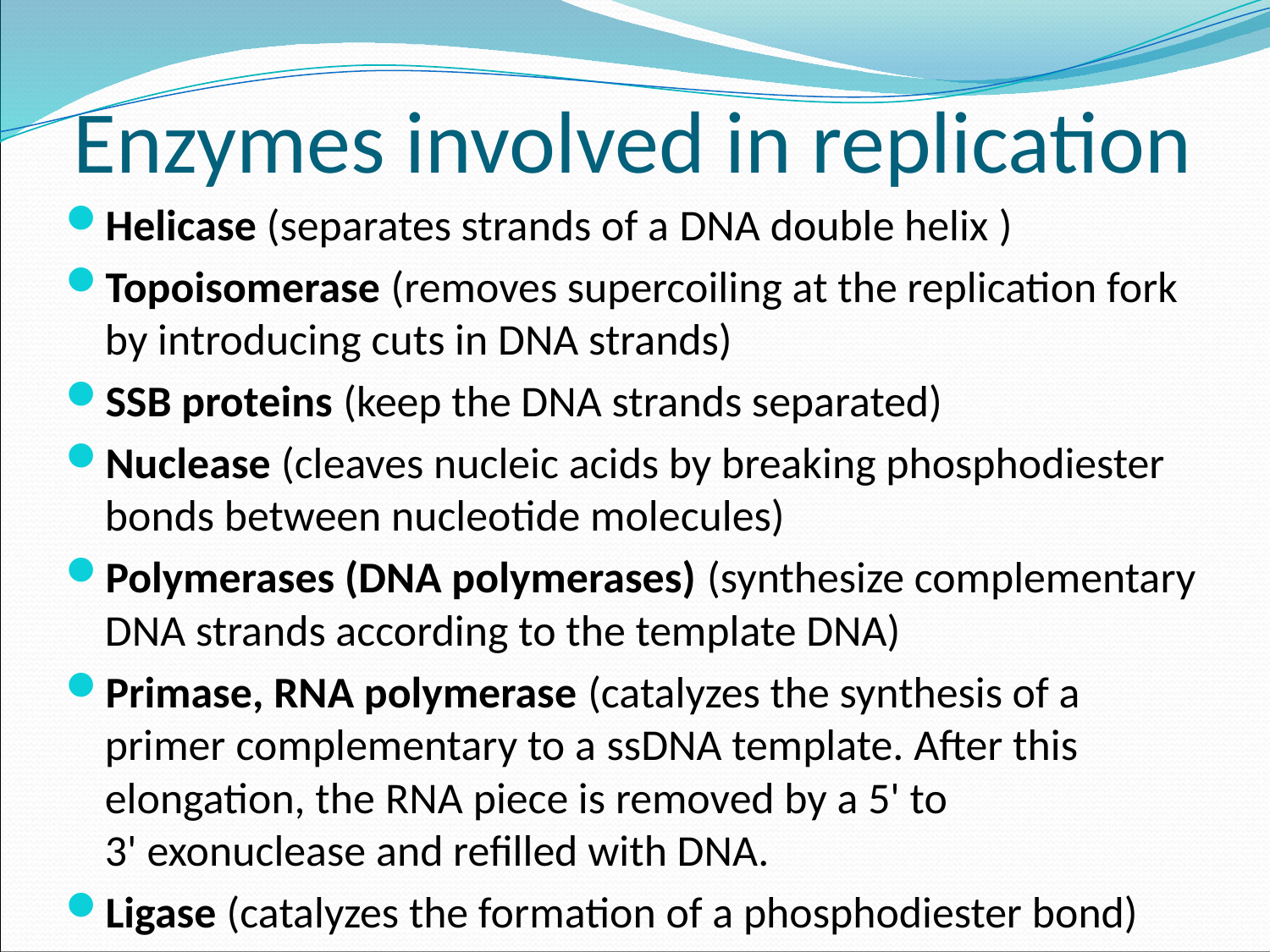

# Enzymes involved in replication
Helicase (separates strands of a DNA double helix )
Topoisomerase (removes supercoiling at the replication fork by introducing cuts in DNA strands)
SSB proteins (keep the DNA strands separated)
Nuclease (cleaves nucleic acids by breaking phosphodiester bonds between nucleotide molecules)
Polymerases (DNA polymerases) (synthesize complementary DNA strands according to the template DNA)
Primase, RNA polymerase (catalyzes the synthesis of a primer complementary to a ssDNA template. After this elongation, the RNA piece is removed by a 5' to 3' exonuclease and refilled with DNA.
Ligase (catalyzes the formation of a phosphodiester bond)